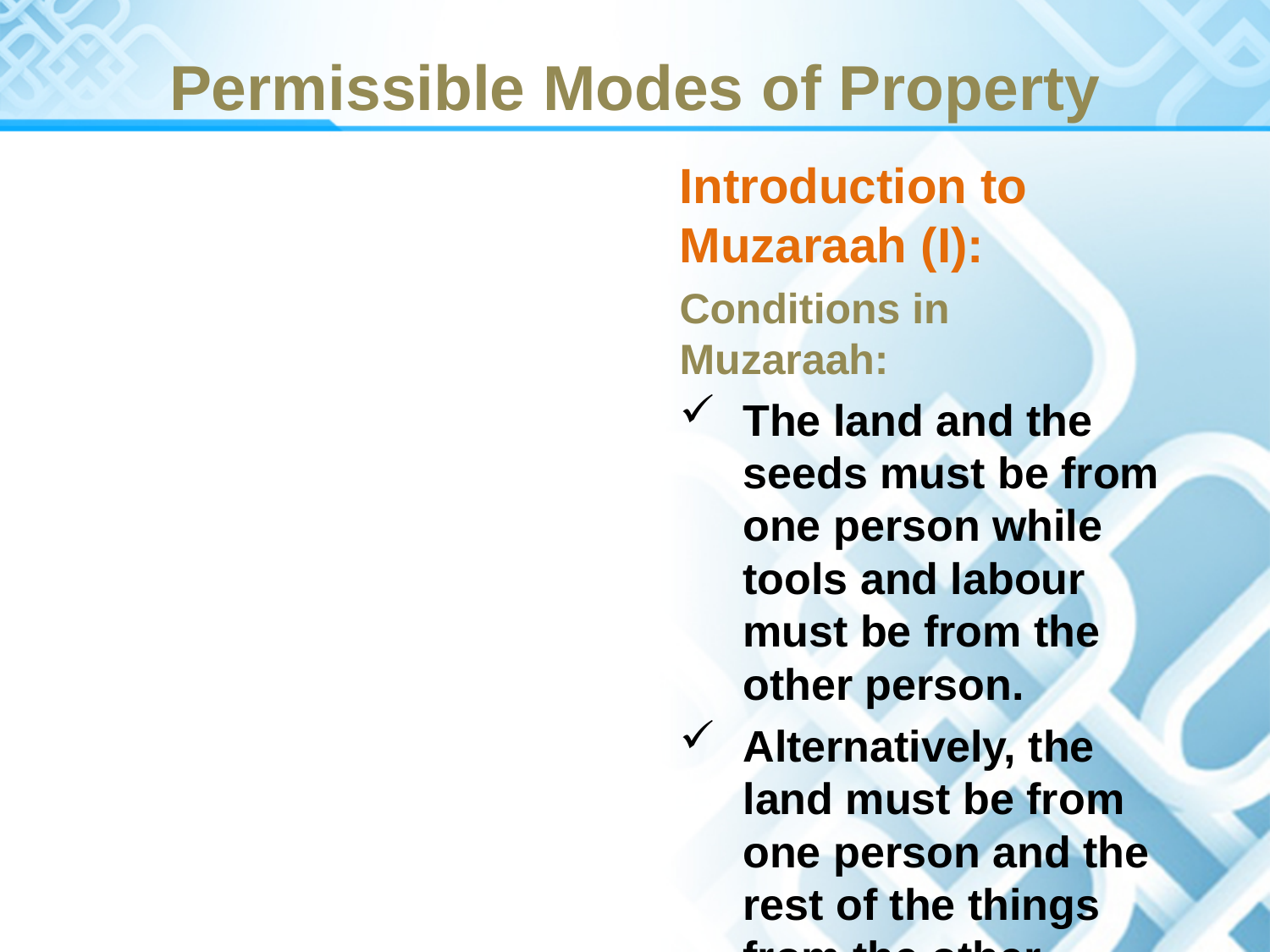

Permissible Modes of Property
Introduction to Muzaraah (I):
Conditions in Muzaraah:
The land and the seeds must be from one person while tools and labour must be from the other person.
Alternatively, the land must be from one person and the rest of the things from the other person.